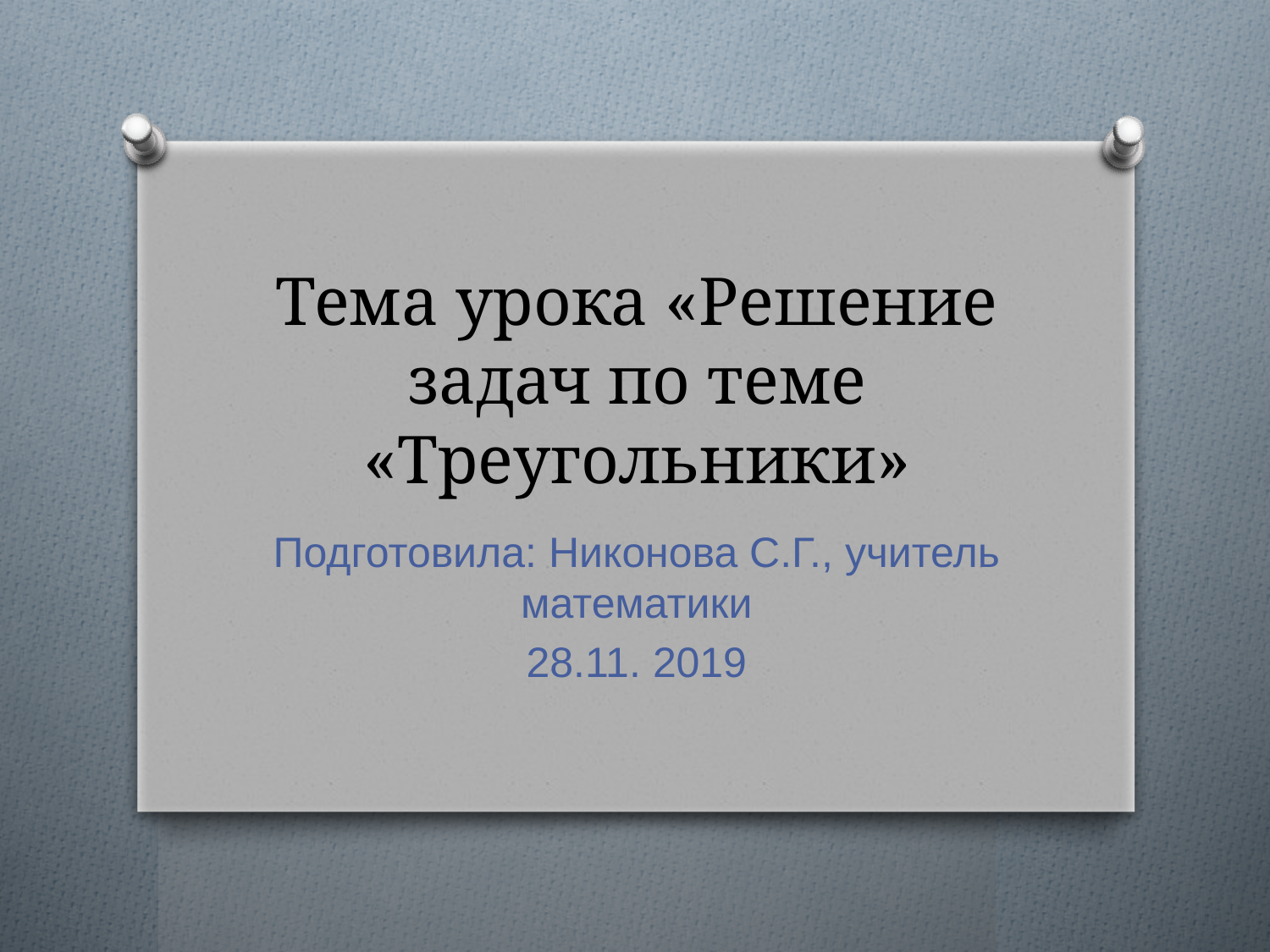

# Тема урока «Решение задач по теме «Треугольники»
Подготовила: Никонова С.Г., учитель математики
28.11. 2019